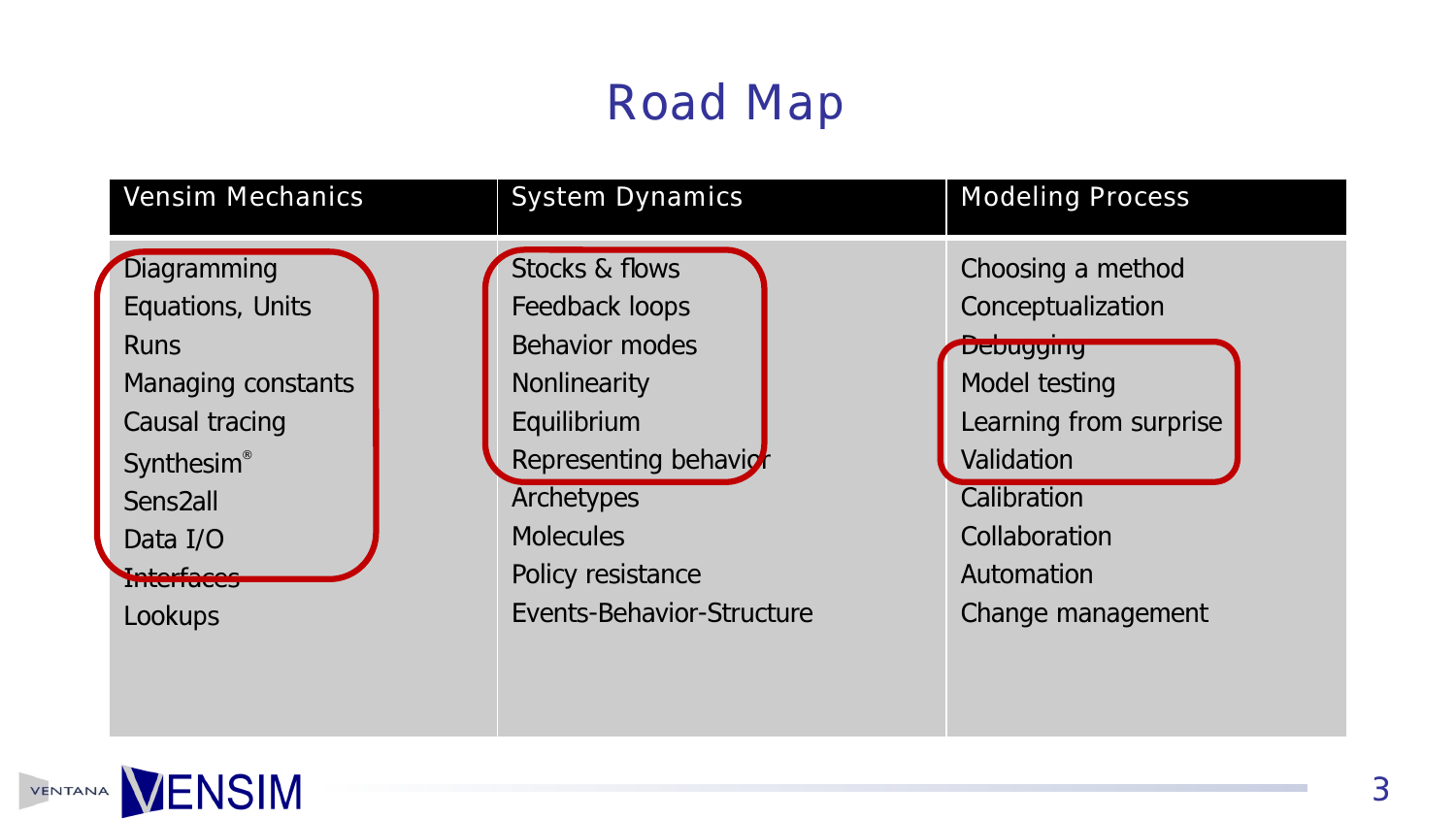

# Road Map
| Vensim Mechanics | System Dynamics | Modeling Process |
| --- | --- | --- |
| Diagramming Equations, Units Runs Managing constants Causal tracing Synthesim® Sens2all Data I/O Interfaces Lookups | Stocks & flows Feedback loops Behavior modes Nonlinearity Equilibrium Representing behavior Archetypes Molecules Policy resistance Events-Behavior-Structure | Choosing a method Conceptualization Debugging Model testing Learning from surprise Validation Calibration Collaboration Automation Change management |